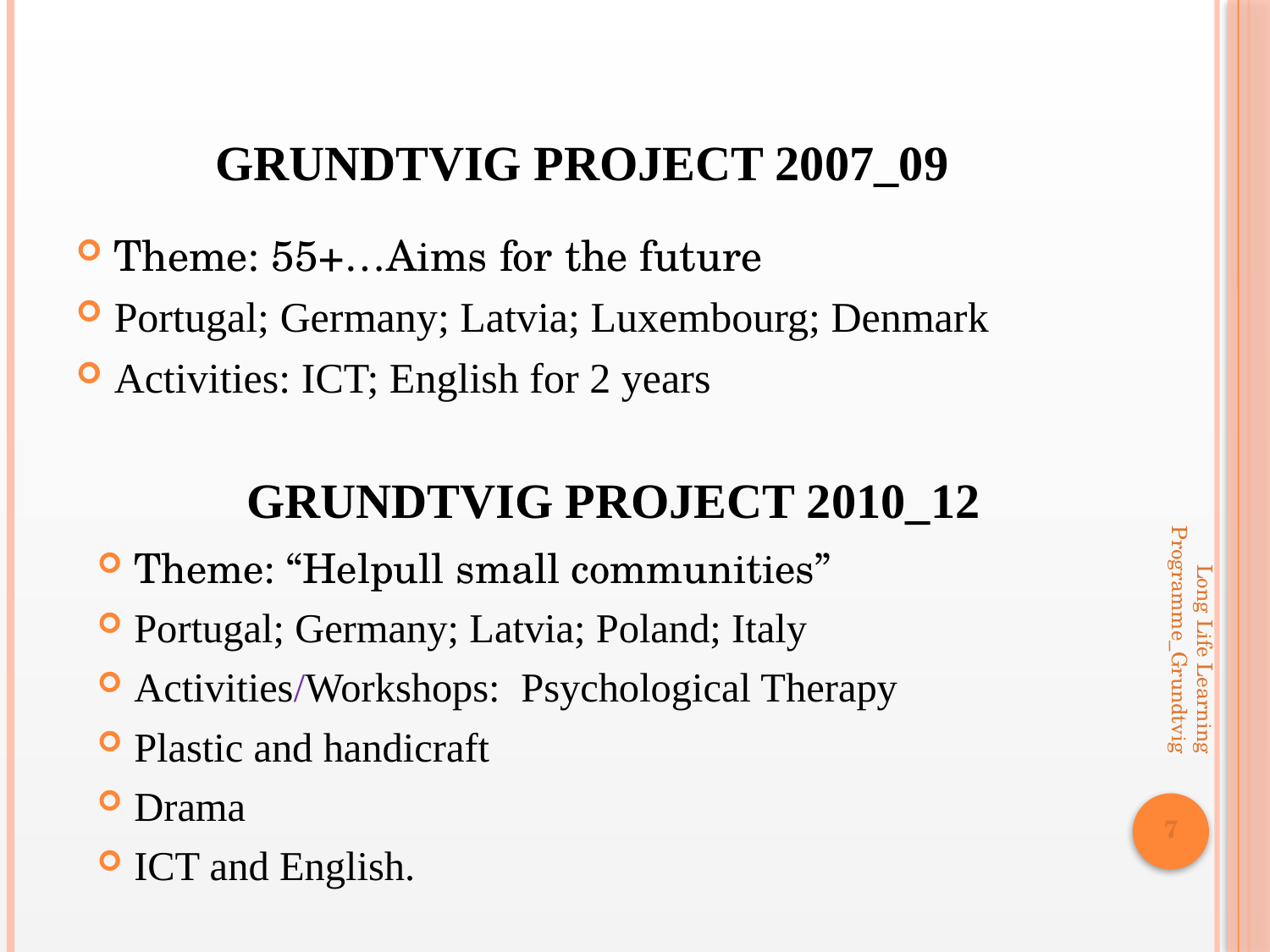

# Grundtvig Project 2007_09
Theme: 55+…Aims for the future
Portugal; Germany; Latvia; Luxembourg; Denmark
Activities: ICT; English for 2 years

Grundtvig Project 2010_12
Long Life Learning Programme_Grundtvig
Theme: “Helpull small communities”
Portugal; Germany; Latvia; Poland; Italy
Activities/Workshops:  Psychological Therapy
Plastic and handicraft
Drama
ICT and English.

7